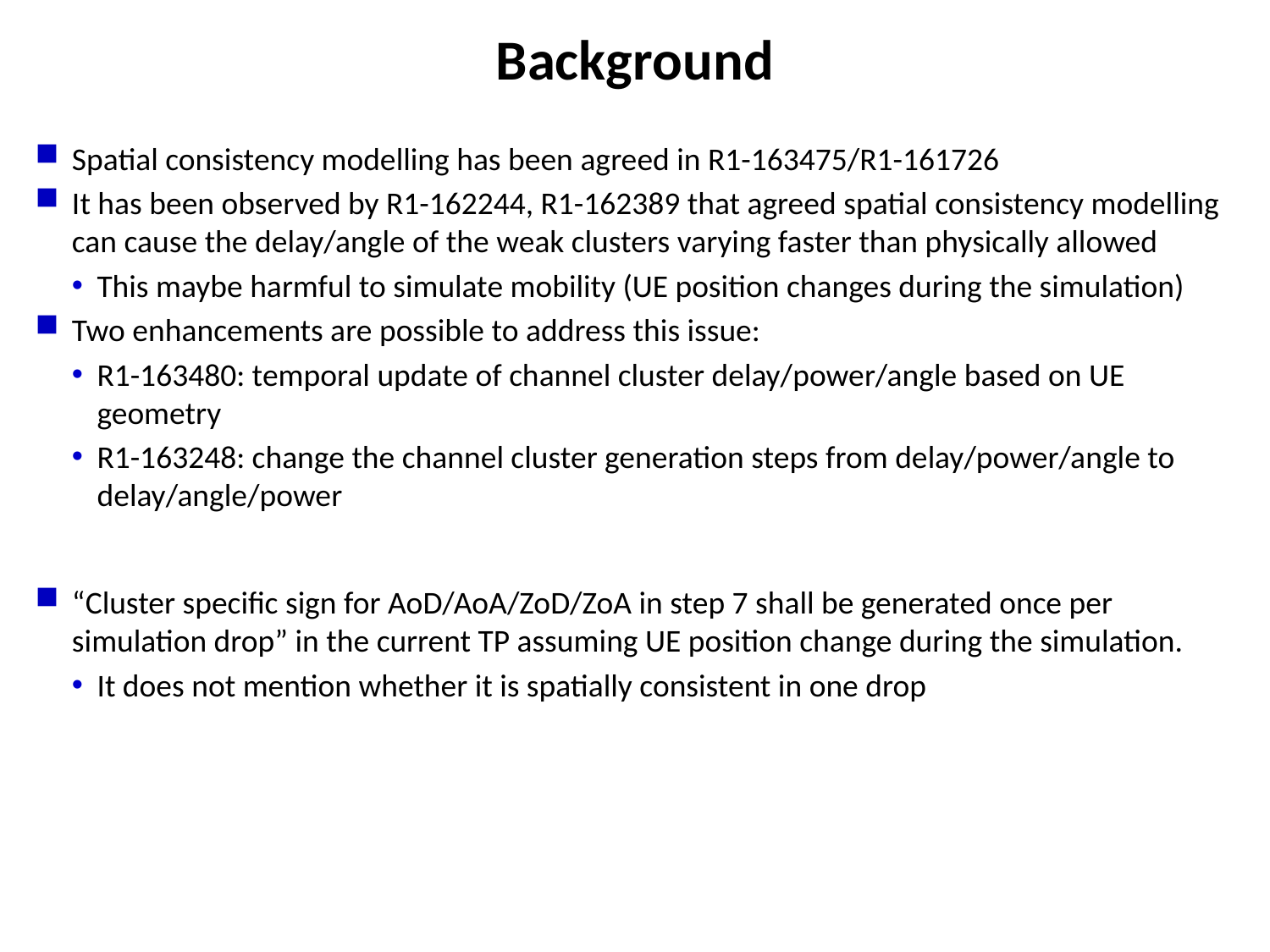

# Background
Spatial consistency modelling has been agreed in R1-163475/R1-161726
It has been observed by R1-162244, R1-162389 that agreed spatial consistency modelling can cause the delay/angle of the weak clusters varying faster than physically allowed
This maybe harmful to simulate mobility (UE position changes during the simulation)
Two enhancements are possible to address this issue:
R1-163480: temporal update of channel cluster delay/power/angle based on UE geometry
R1-163248: change the channel cluster generation steps from delay/power/angle to delay/angle/power

“Cluster specific sign for AoD/AoA/ZoD/ZoA in step 7 shall be generated once per simulation drop” in the current TP assuming UE position change during the simulation.
It does not mention whether it is spatially consistent in one drop